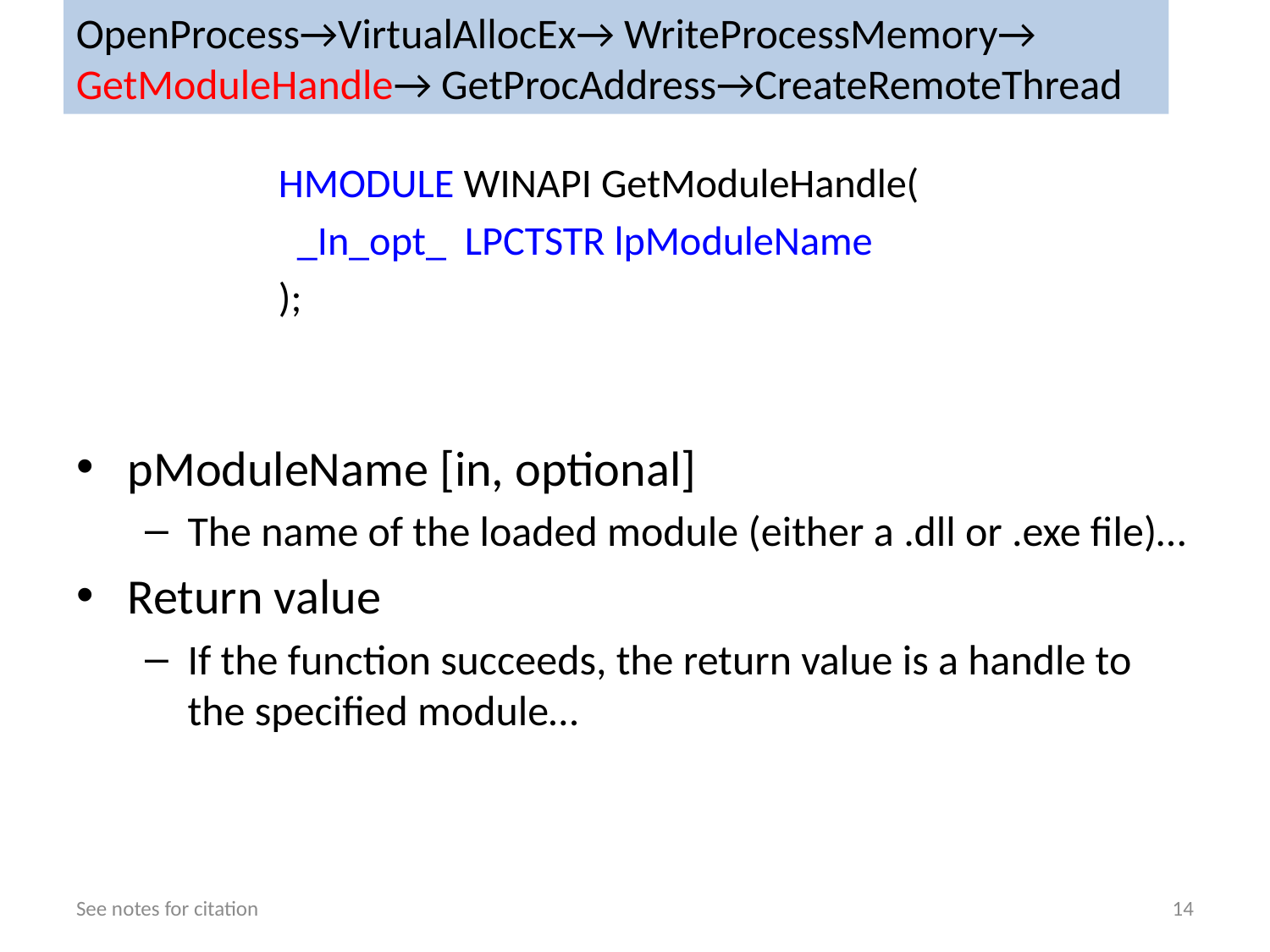

OpenProcess→VirtualAllocEx→ WriteProcessMemory→
GetModuleHandle→ GetProcAddress→CreateRemoteThread
HMODULE WINAPI GetModuleHandle(
  _In_opt_  LPCTSTR lpModuleName
);
pModuleName [in, optional]
The name of the loaded module (either a .dll or .exe file)…
Return value
If the function succeeds, the return value is a handle to the specified module…
See notes for citation
14